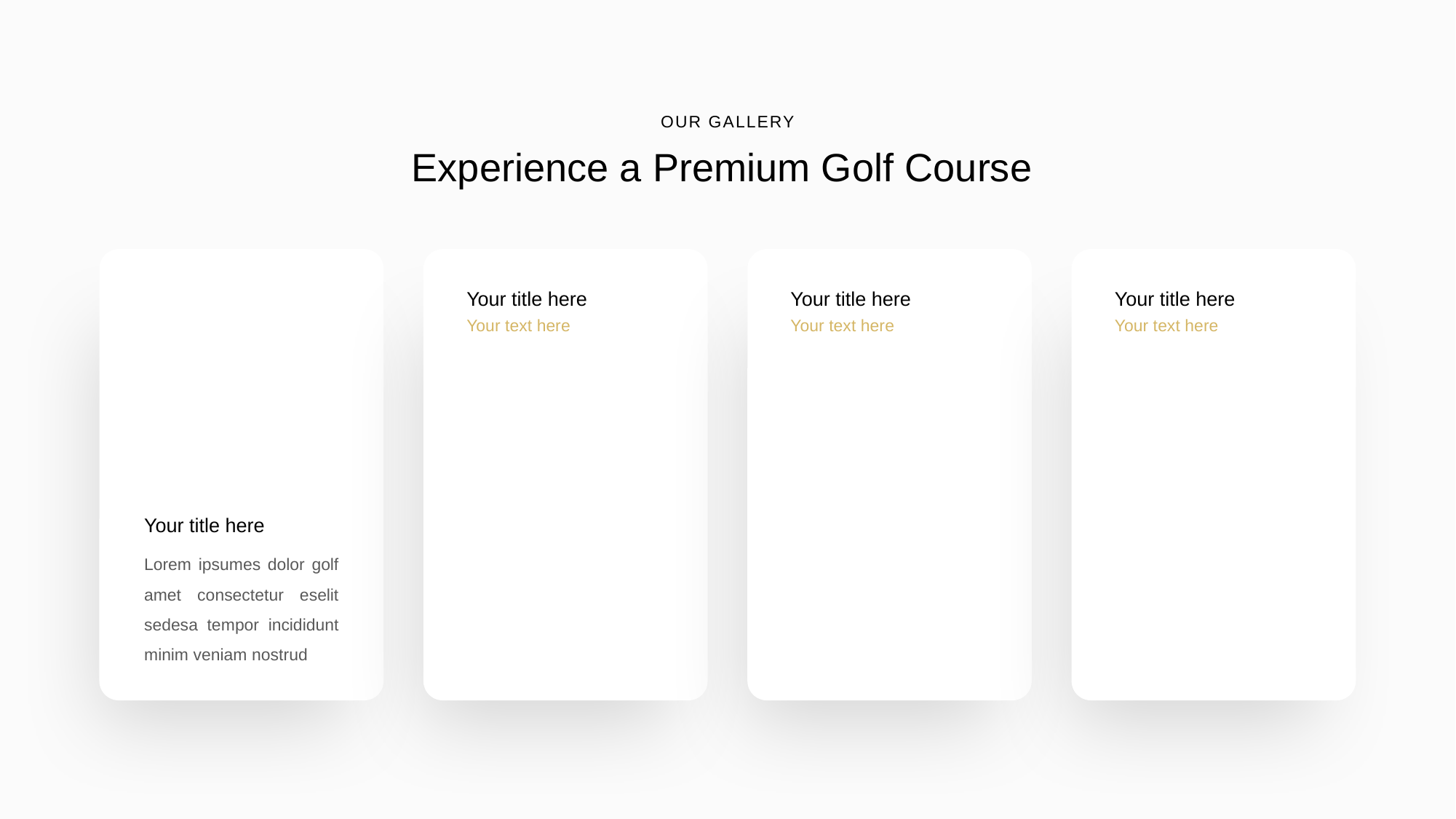

OUR GALLERY
Experience a Premium Golf Course

Your title here
Your title here
Your title here
Your text here
Your text here
Your text here

Your title here
Lorem ipsumes dolor golf amet consectetur eselit sedesa tempor incididunt minim veniam nostrud